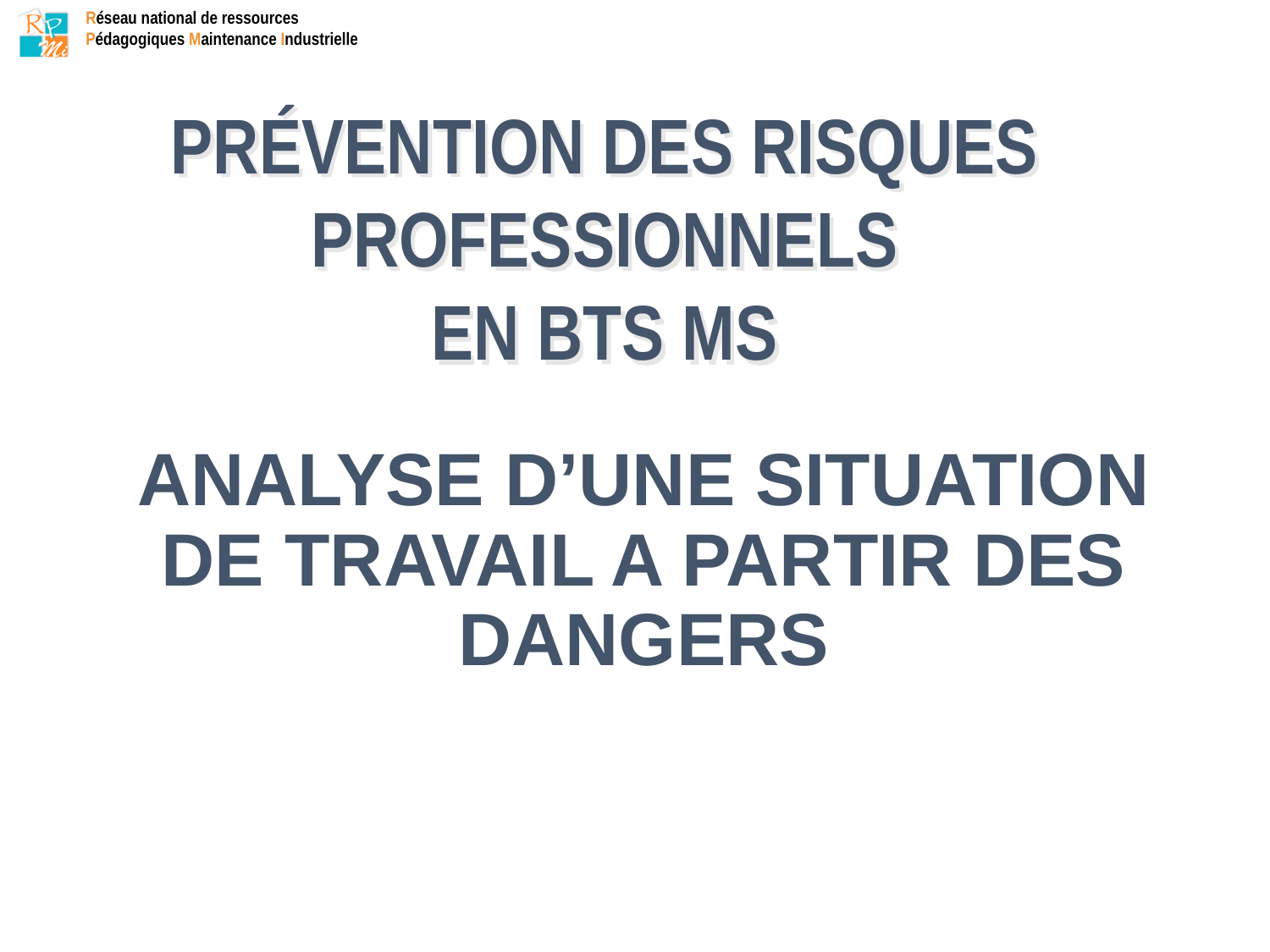

PRÉVENTION DES RISQUES PROFESSIONNELS
EN BTS MS
ANALYSE D’UNE SITUATION DE TRAVAIL A PARTIR DES DANGERS